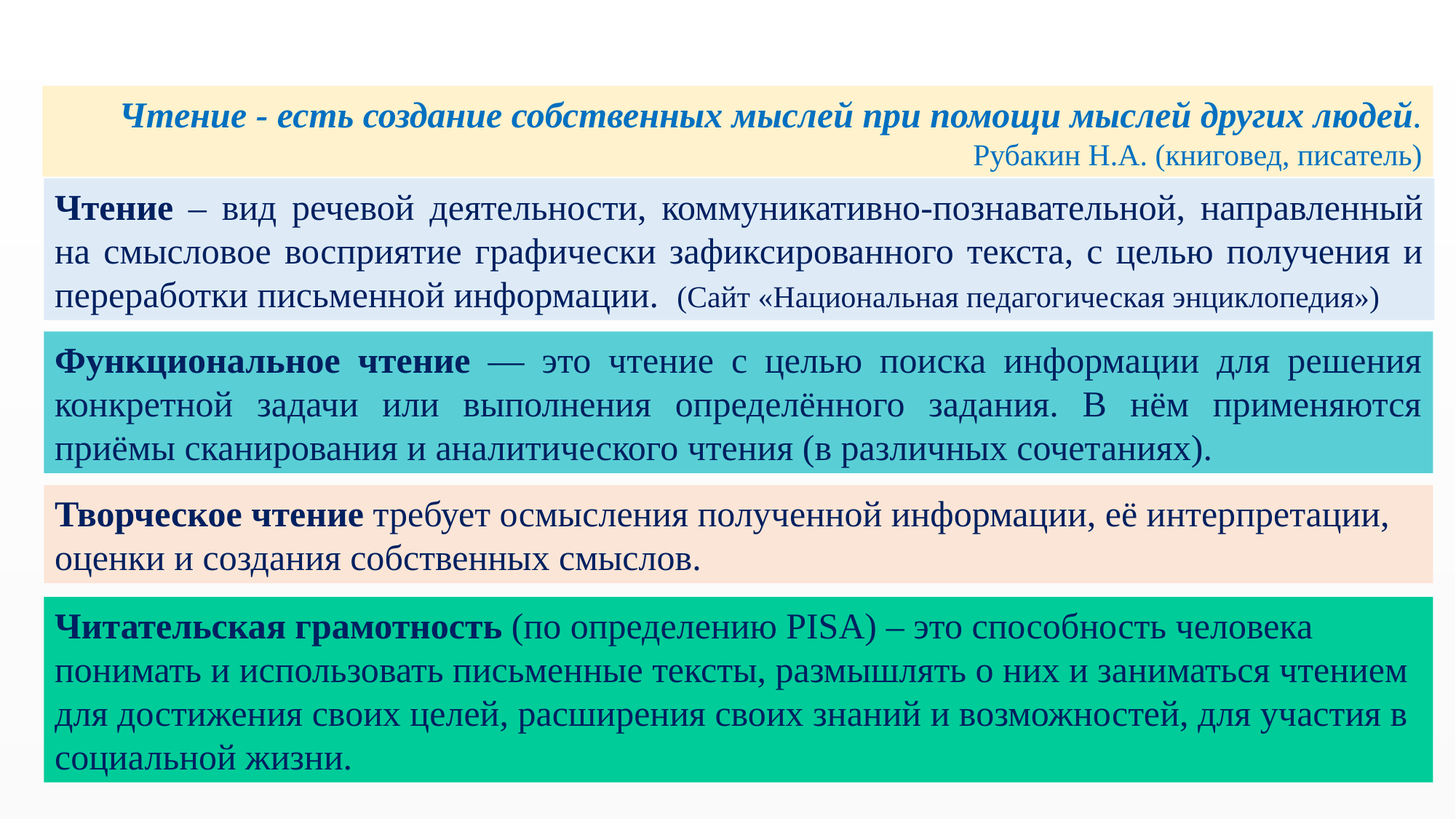

Чтение - есть создание собственных мыслей при помощи мыслей других людей.
Рубакин Н.А. (книговед, писатель)
Чтение – вид речевой деятельности, коммуникативно-познавательной, направленный на смысловое восприятие графически зафиксированного текста, с целью получения и переработки письменной информации.  (Сайт «Национальная педагогическая энциклопедия»)
Функциональное чтение — это чтение с целью поиска информации для решения конкретной задачи или выполнения определённого задания. В нём применяются приёмы сканирования и аналитического чтения (в различных сочетаниях).
Творческое чтение требует осмысления полученной информации, её интерпретации, оценки и создания собственных смыслов.
Читательская грамотность (по определению PISA) – это способность человека понимать и использовать письменные тексты, размышлять о них и заниматься чтением для достижения своих целей, расширения своих знаний и возможностей, для участия в социальной жизни.